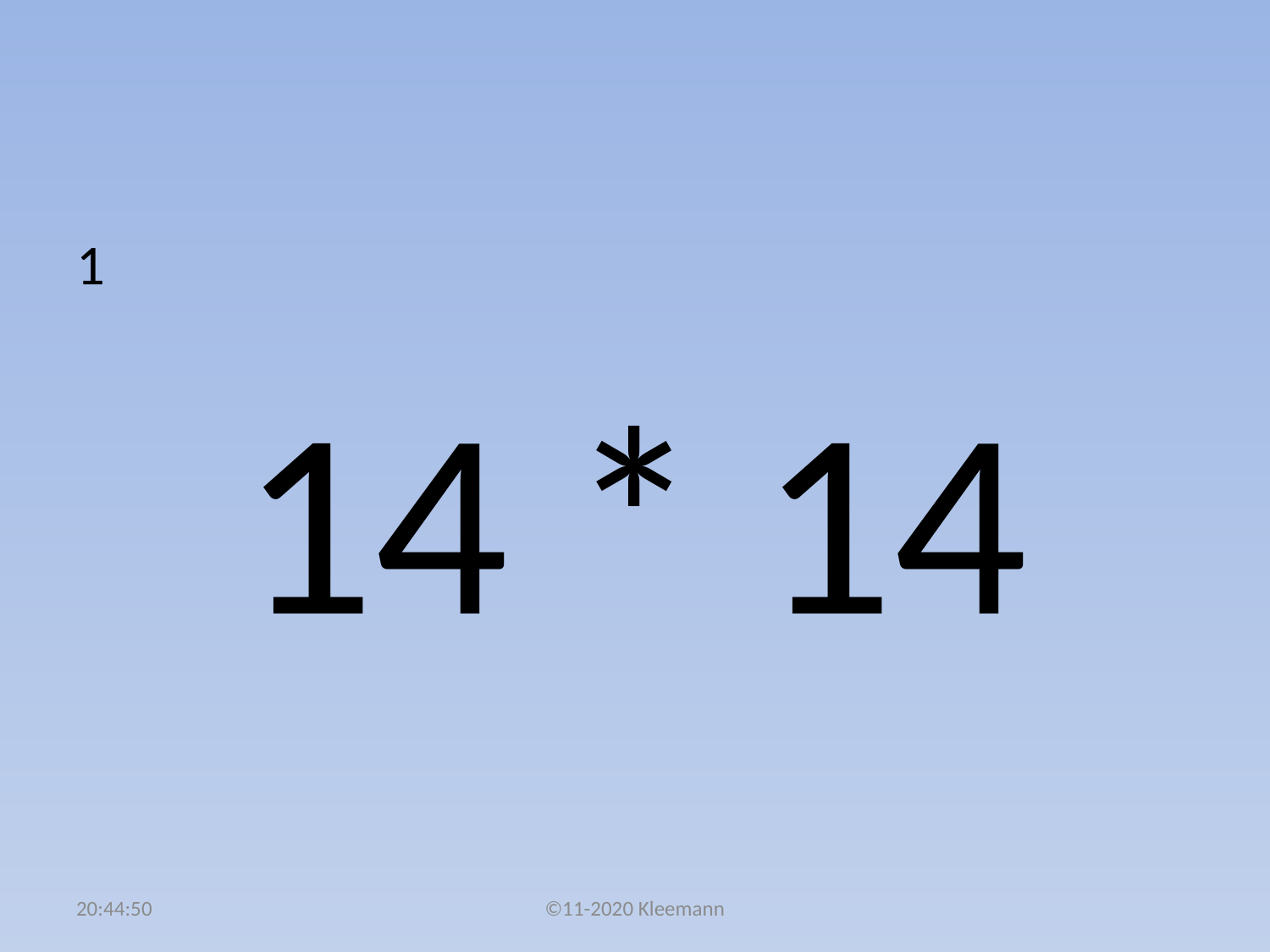

#
1
14 * 14
20:44:50
©11-2020 Kleemann